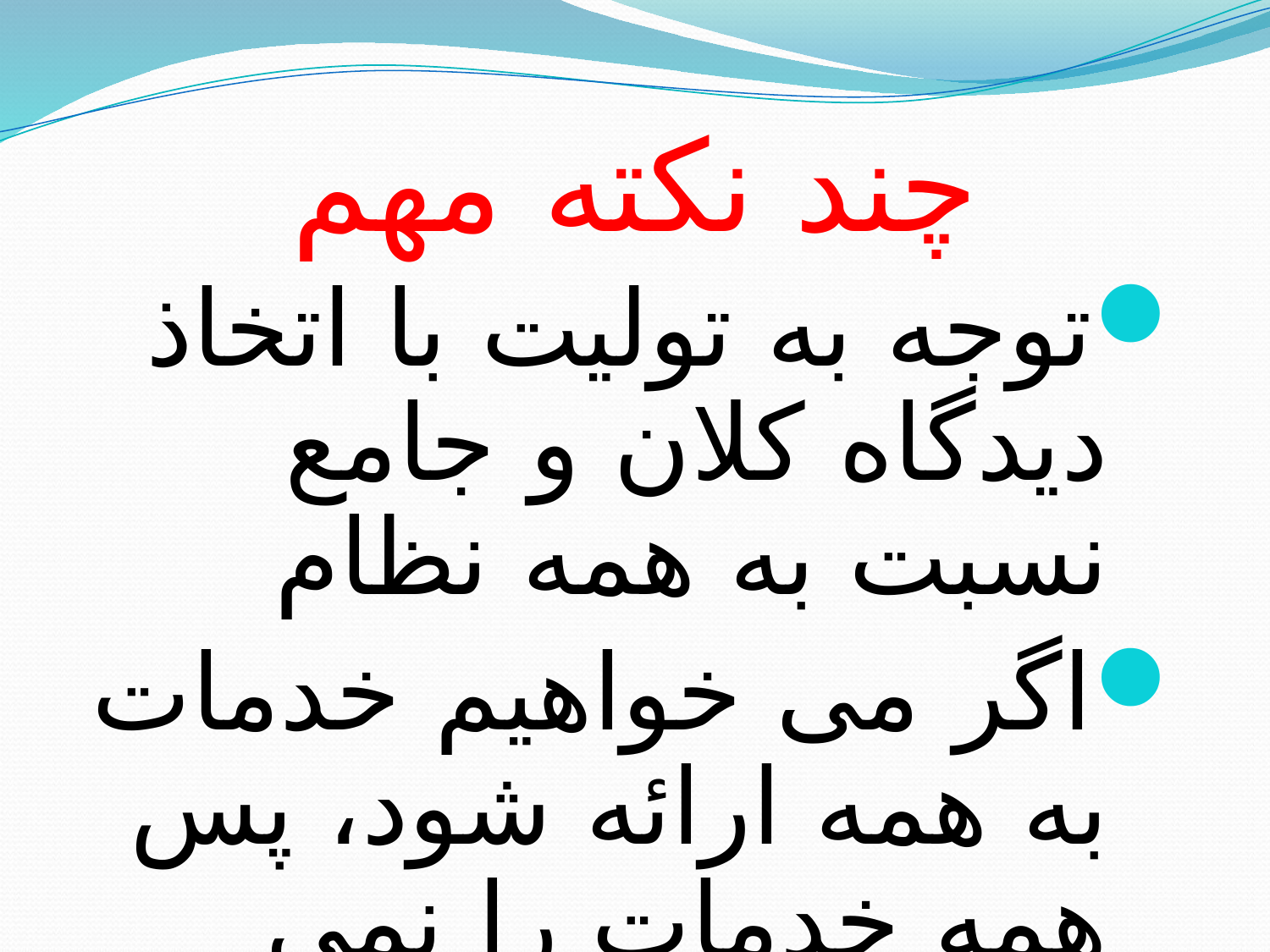

# چند نکته مهم
توجه به تولیت با اتخاذ دیدگاه کلان و جامع نسبت به همه نظام
اگر می خواهیم خدمات به همه ارائه شود، پس همه خدمات را نمی توان ارائه نمود